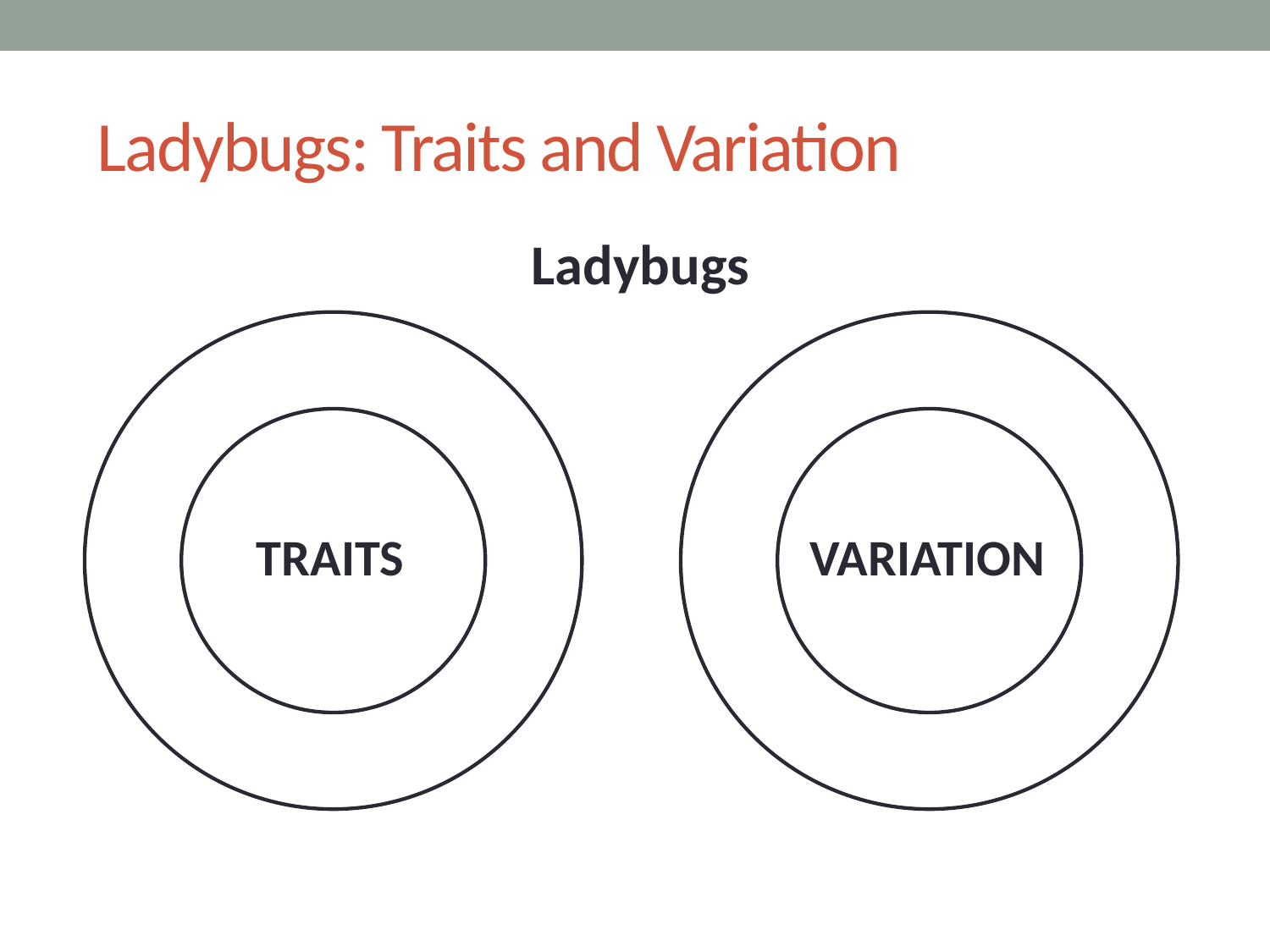

# Ladybugs: Traits and Variation
Ladybugs

TRAITS
VARIATION